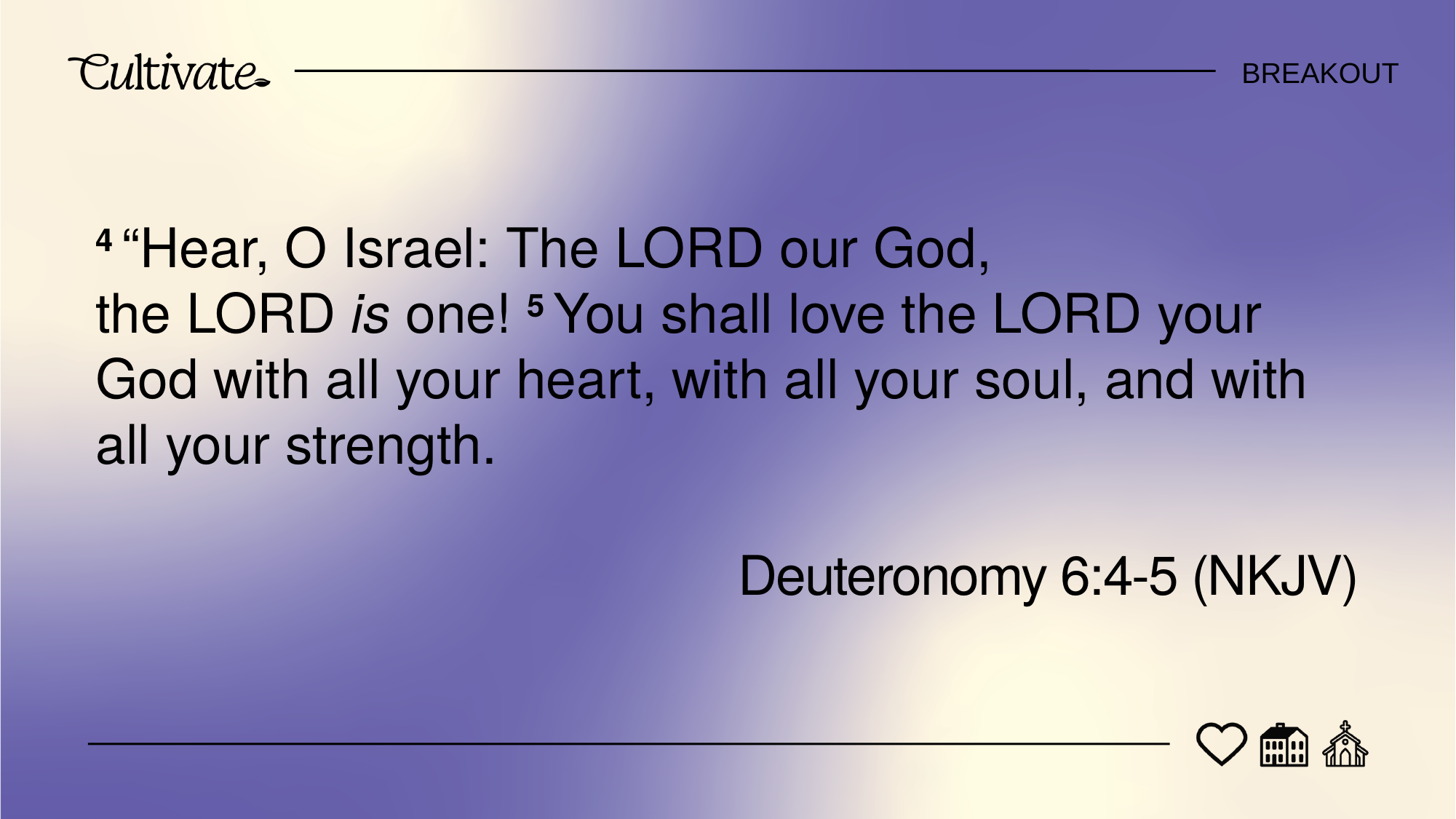

BREAKOUT

4 “Hear, O Israel: The Lord our God, the Lord is one! 5 You shall love the Lord your God with all your heart, with all your soul, and with all your strength.

Deuteronomy 6:4-5 (NKJV)